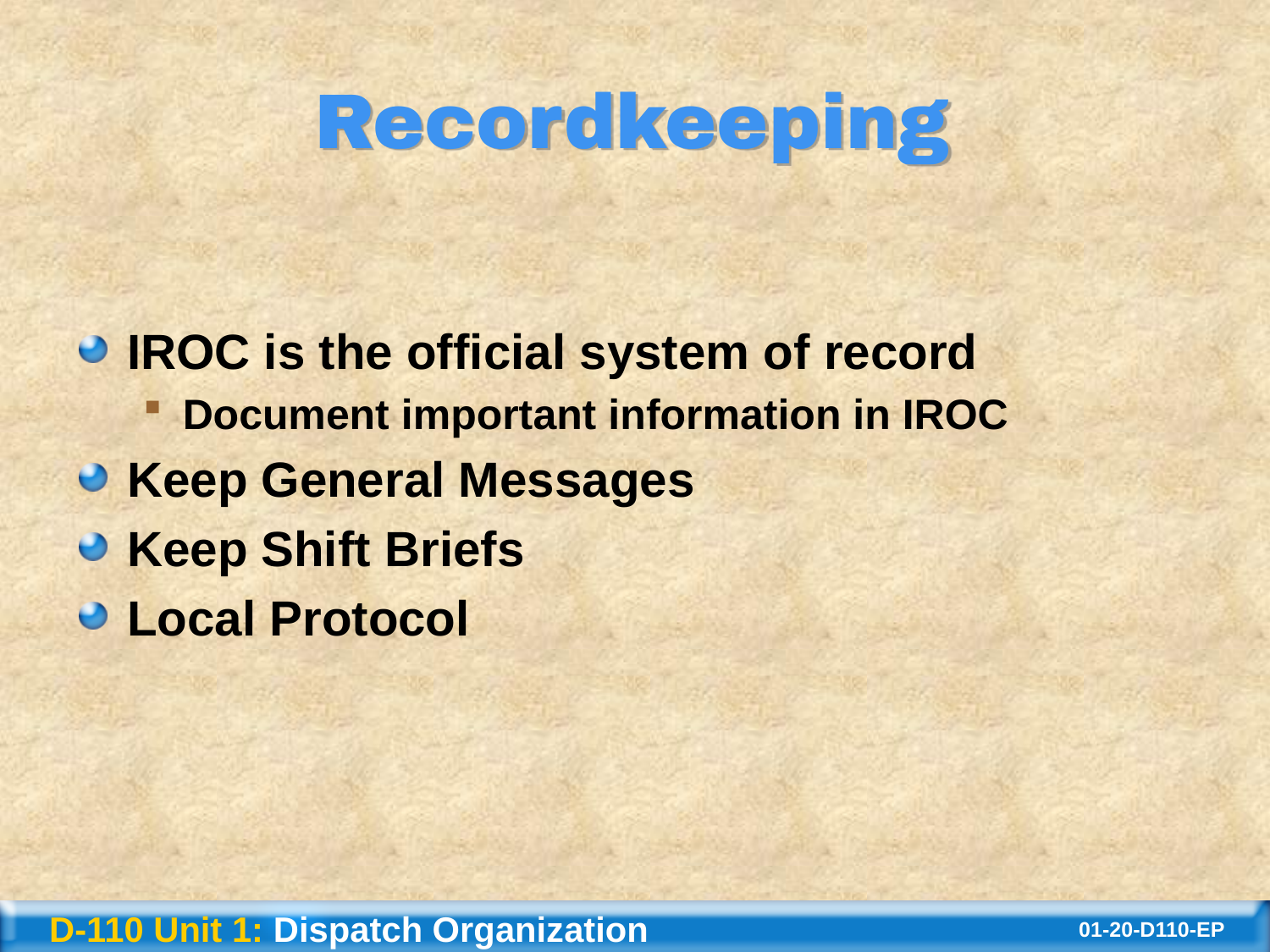

# Recordkeeping

IROC is the official system of record
Document important information in IROC
Keep General Messages
Keep Shift Briefs
Local Protocol
D-110 Unit 1: Dispatch Organization